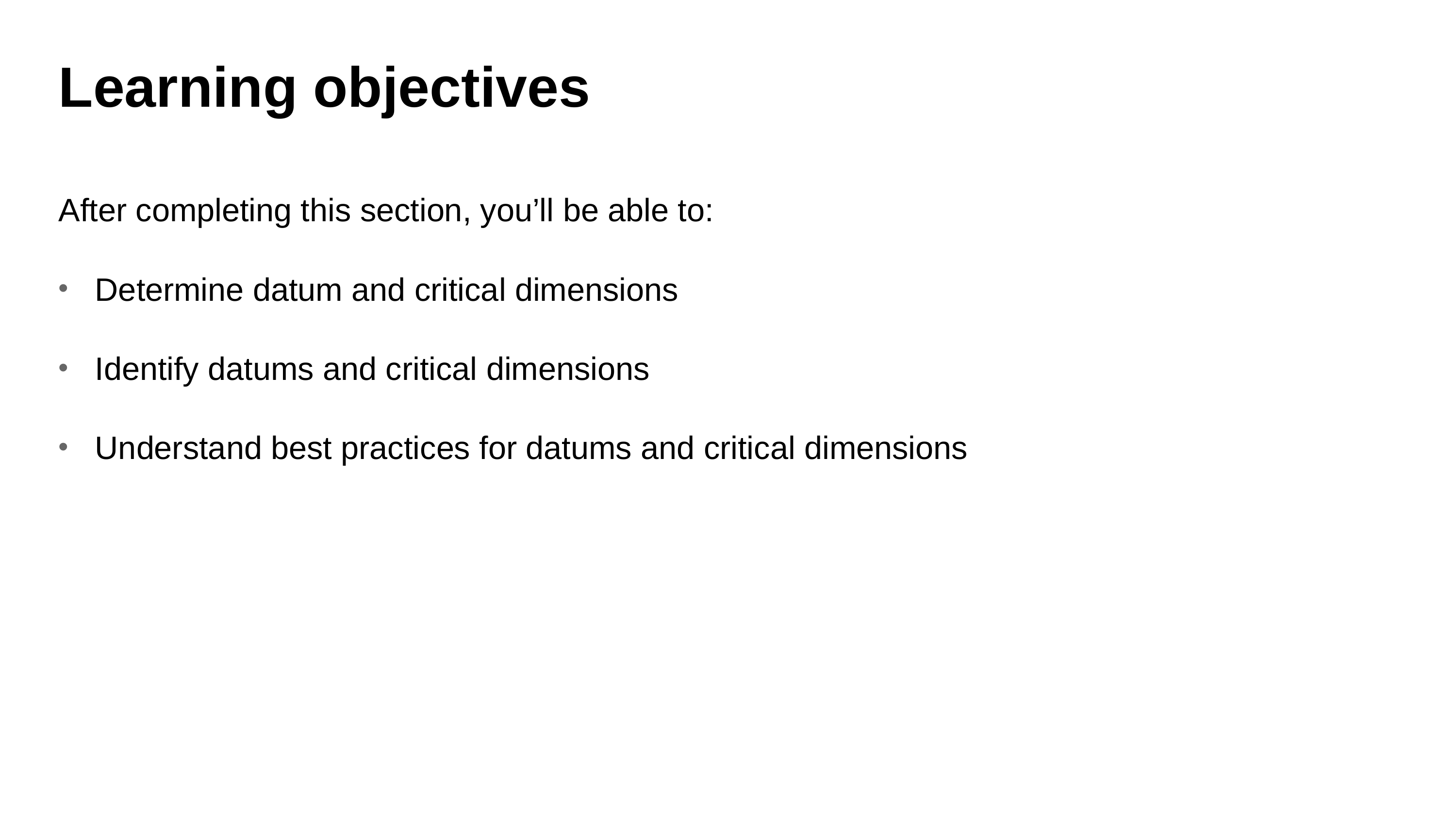

# Learning objectives
After completing this section, you’ll be able to:
Determine datum and critical dimensions
Identify datums and critical dimensions
Understand best practices for datums and critical dimensions